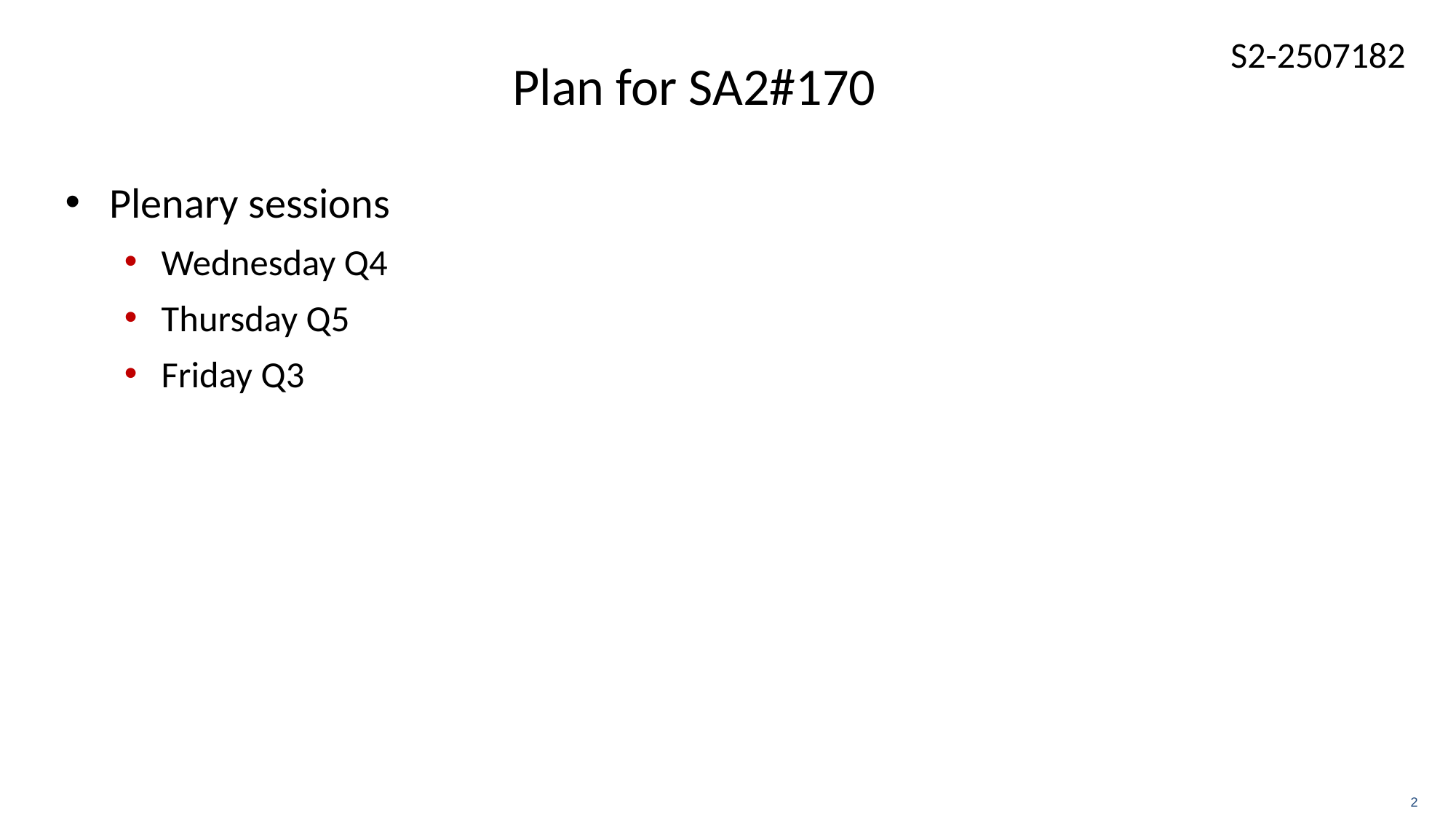

# Plan for SA2#170
Plenary sessions
Wednesday Q4
Thursday Q5
Friday Q3